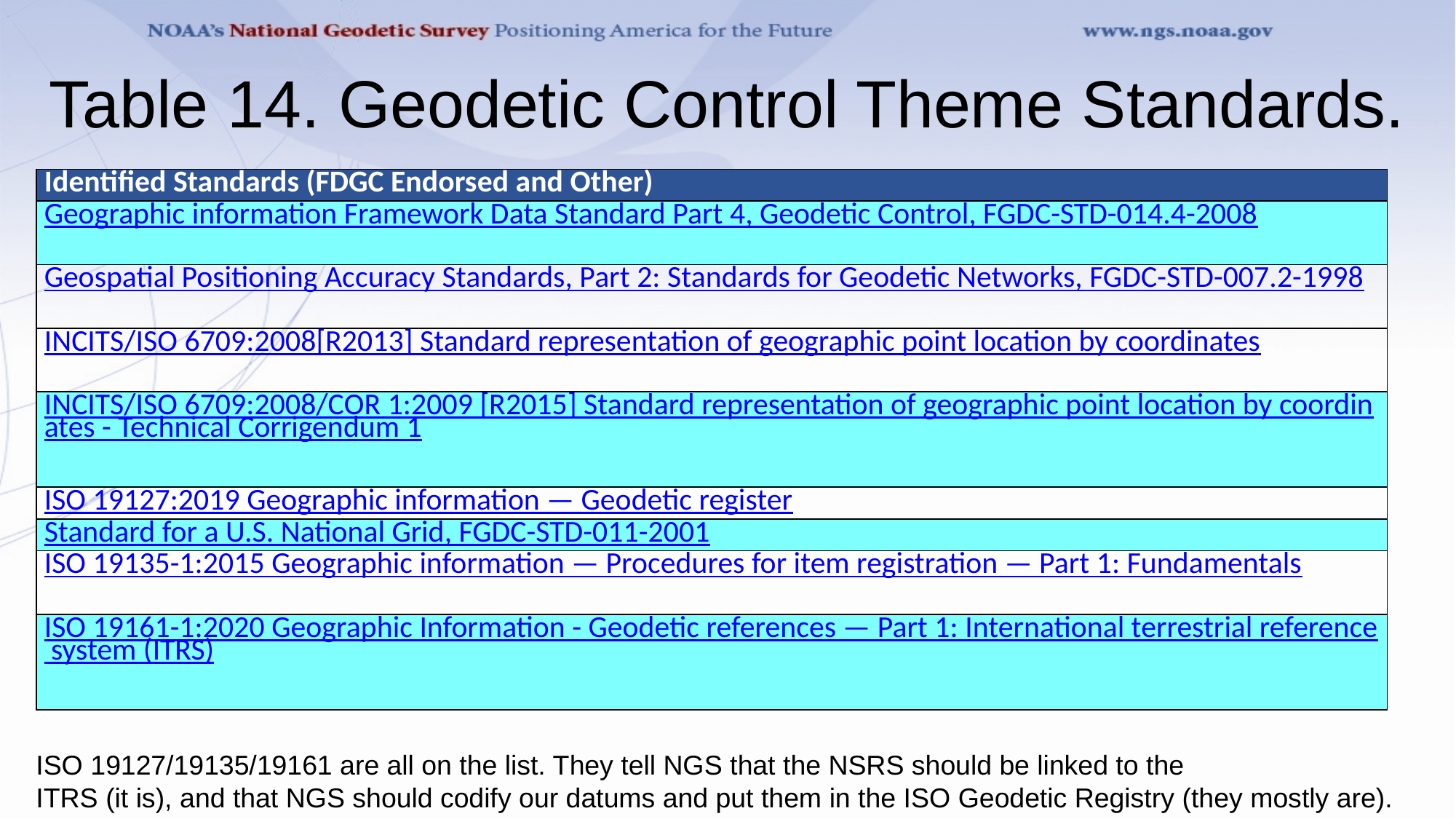

# Table 14. Geodetic Control Theme Standards.
| Identified Standards (FDGC Endorsed and Other) |
| --- |
| Geographic information Framework Data Standard Part 4, Geodetic Control, FGDC-STD-014.4-2008 |
| Geospatial Positioning Accuracy Standards, Part 2: Standards for Geodetic Networks, FGDC-STD-007.2-1998 |
| INCITS/ISO 6709:2008[R2013] Standard representation of geographic point location by coordinates |
| INCITS/ISO 6709:2008/COR 1:2009 [R2015] Standard representation of geographic point location by coordinates - Technical Corrigendum 1 |
| ISO 19127:2019 Geographic information — Geodetic register |
| Standard for a U.S. National Grid, FGDC-STD-011-2001 |
| ISO 19135-1:2015 Geographic information — Procedures for item registration — Part 1: Fundamentals |
| ISO 19161-1:2020 Geographic Information - Geodetic references — Part 1: International terrestrial reference system (ITRS) |
ISO 19127/19135/19161 are all on the list. They tell NGS that the NSRS should be linked to the
ITRS (it is), and that NGS should codify our datums and put them in the ISO Geodetic Registry (they mostly are).